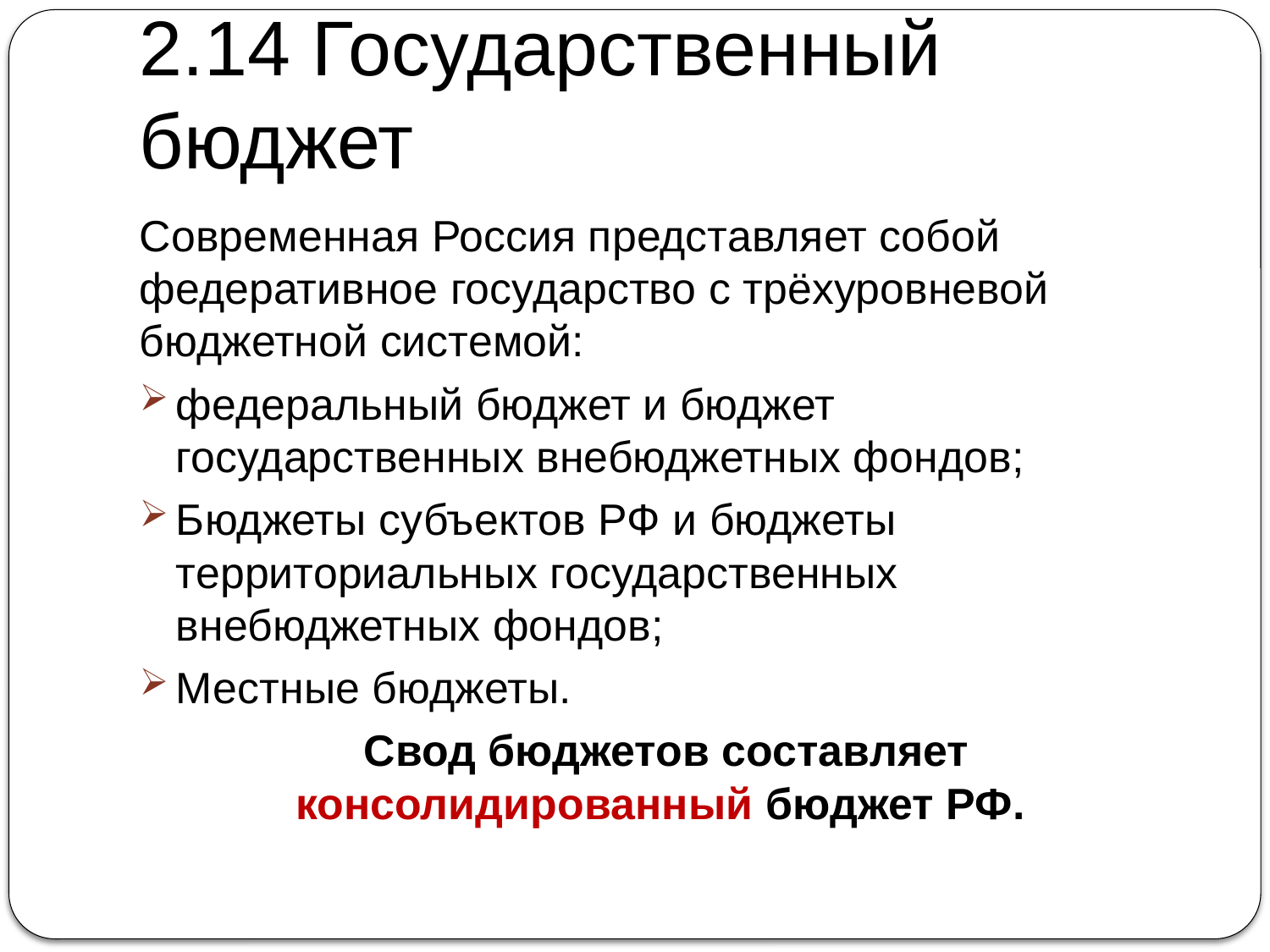

# 2.14 Государственный бюджет
Современная Россия представляет собой федеративное государство с трёхуровневой бюджетной системой:
федеральный бюджет и бюджет государственных внебюджетных фондов;
Бюджеты субъектов РФ и бюджеты территориальных государственных внебюджетных фондов;
Местные бюджеты.
Свод бюджетов составляет консолидированный бюджет РФ.